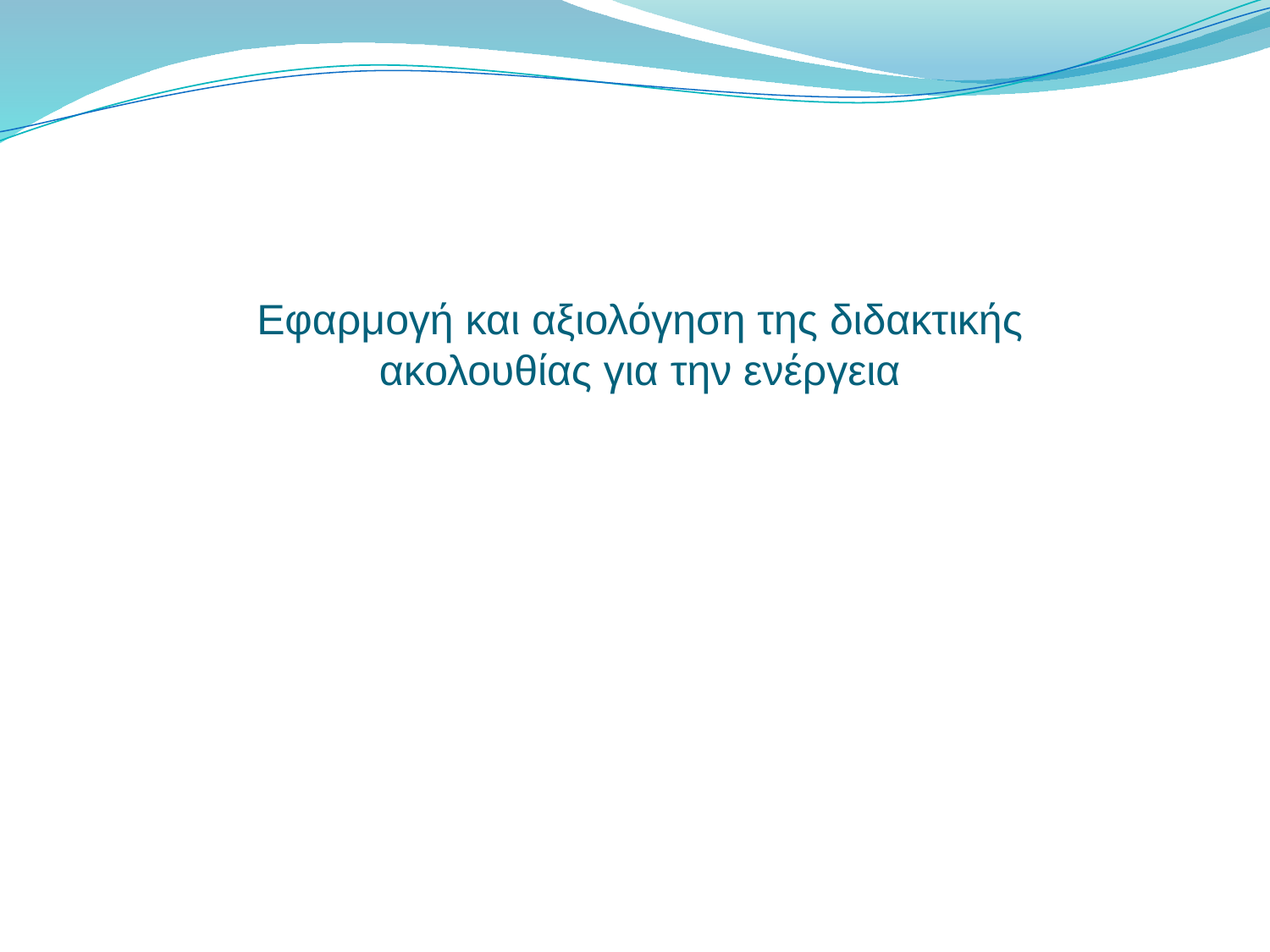

Εφαρμογή και αξιολόγηση της διδακτικής ακολουθίας για την ενέργεια